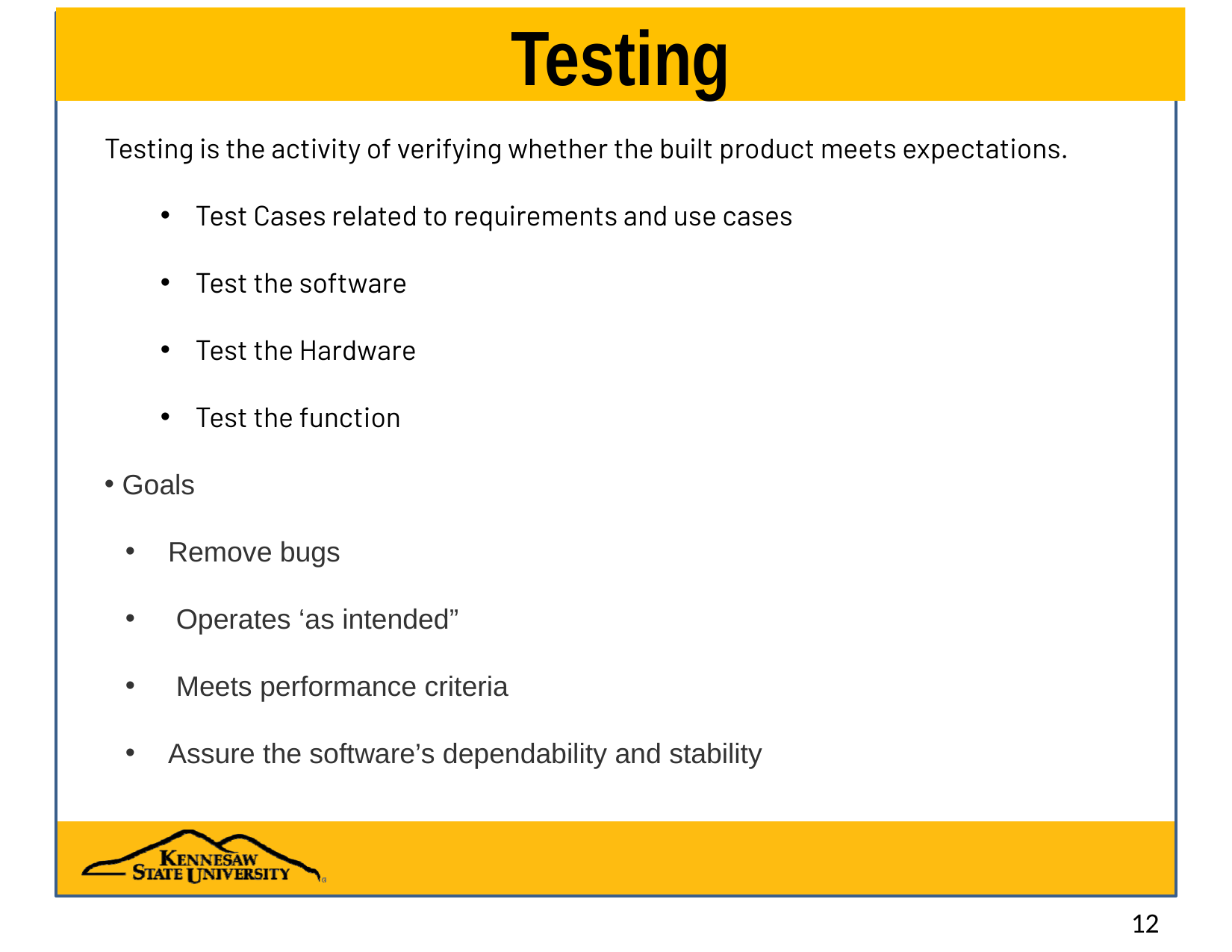

# Testing
Testing is the activity of verifying whether the built product meets expectations.

Test Cases related to requirements and use cases

Test the software

Test the Hardware

Test the function

 Goals

 Remove bugs

  Operates ‘as intended”

  Meets performance criteria

 Assure the software’s dependability and stability